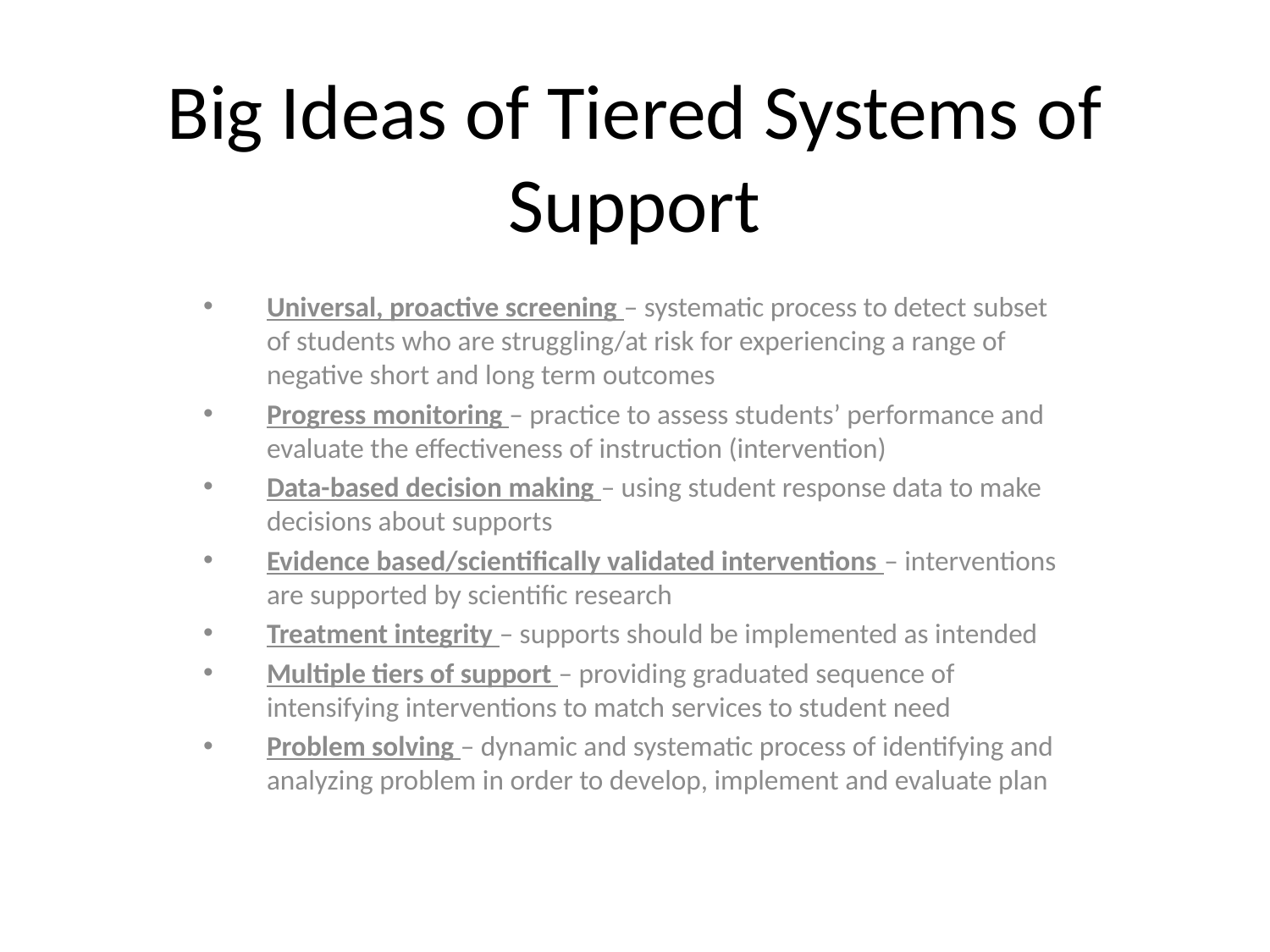

# Big Ideas of Tiered Systems of Support

Universal, proactive screening – systematic process to detect subset of students who are struggling/at risk for experiencing a range of negative short and long term outcomes
Progress monitoring – practice to assess students’ performance and evaluate the effectiveness of instruction (intervention)
Data-based decision making – using student response data to make decisions about supports
Evidence based/scientifically validated interventions – interventions are supported by scientific research
Treatment integrity – supports should be implemented as intended
Multiple tiers of support – providing graduated sequence of intensifying interventions to match services to student need
Problem solving – dynamic and systematic process of identifying and analyzing problem in order to develop, implement and evaluate plan